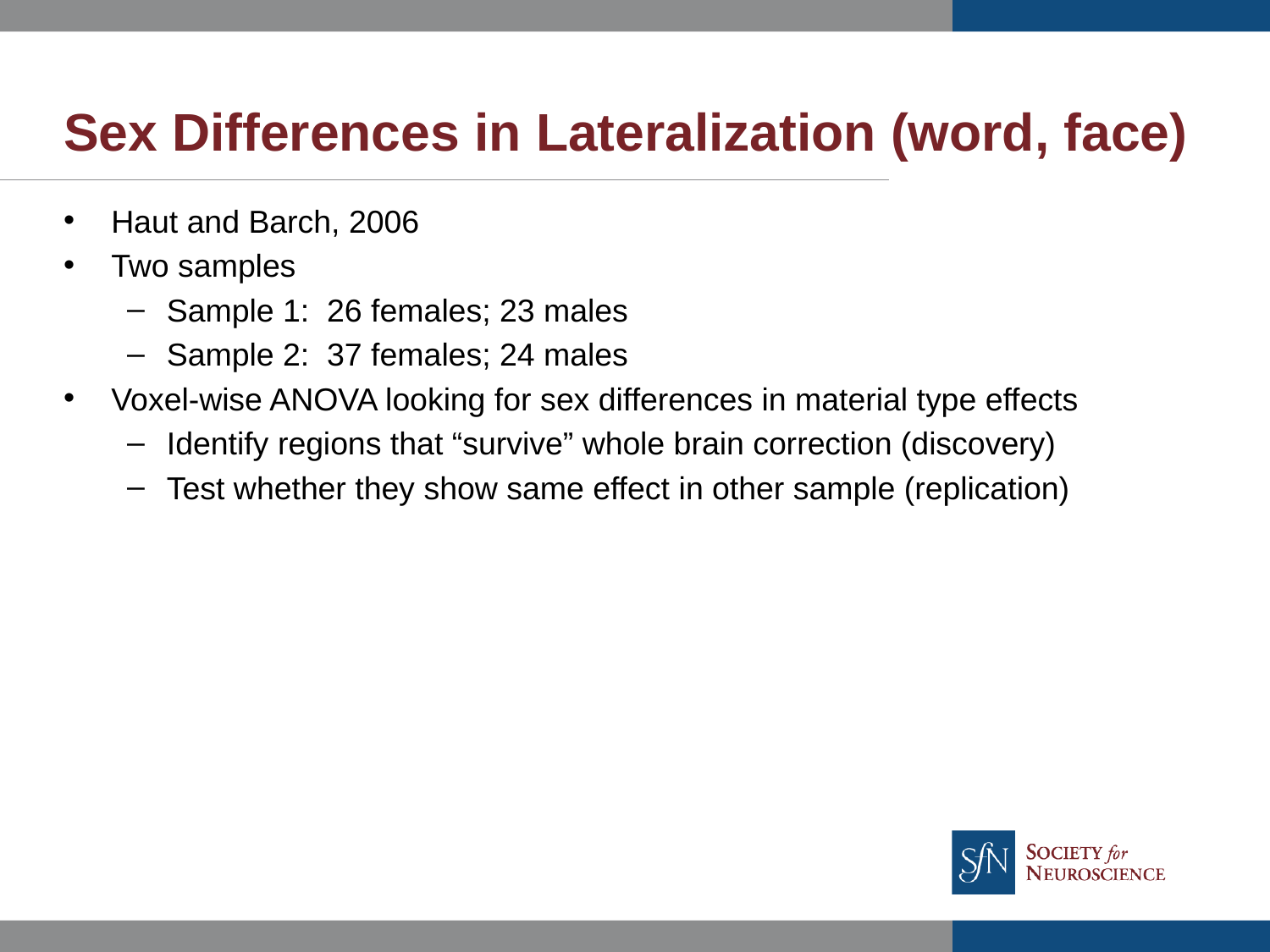

# Sex Differences in Lateralization (word, face)
Haut and Barch, 2006
Two samples
Sample 1:  26 females; 23 males
Sample 2:  37 females; 24 males
Voxel-wise ANOVA looking for sex differences in material type effects
Identify regions that “survive” whole brain correction (discovery)
Test whether they show same effect in other sample (replication)